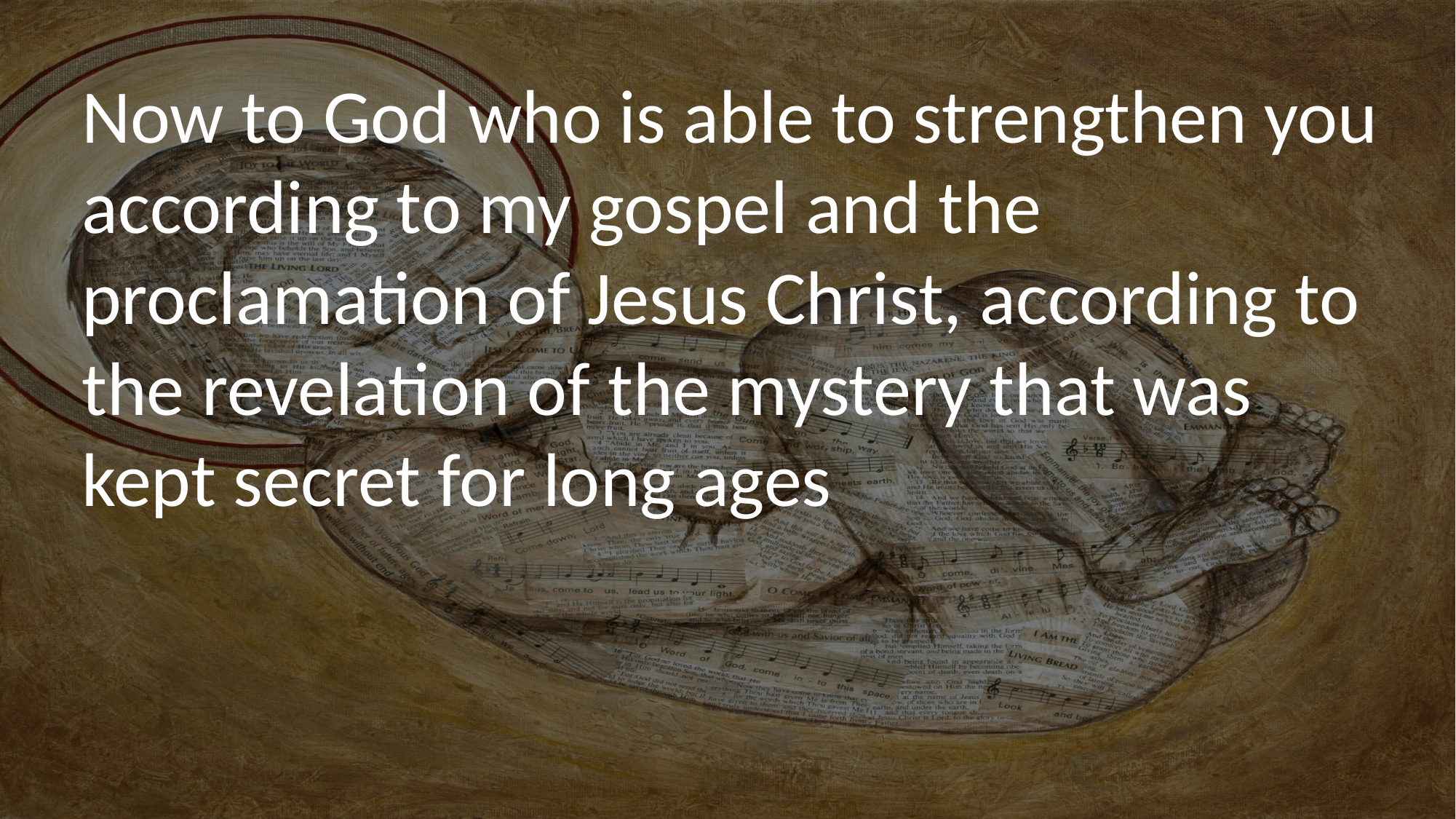

Now to God who is able to strengthen you according to my gospel and the proclamation of Jesus Christ, according to the revelation of the mystery that was kept secret for long ages